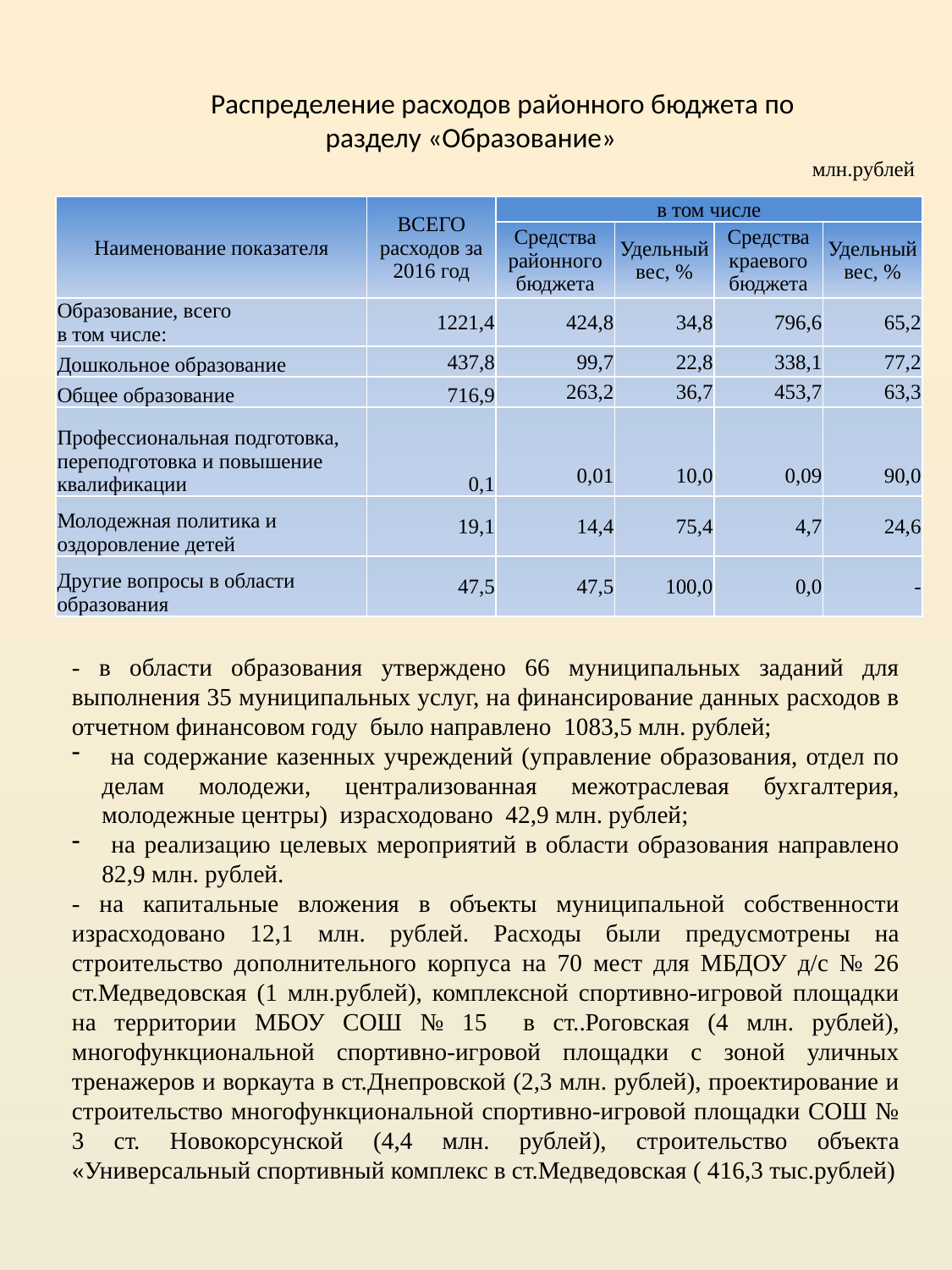

Распределение расходов районного бюджета по разделу «Образование»
млн.рублей
| Наименование показателя | ВСЕГО расходов за 2016 год | в том числе |  |  |  |
| --- | --- | --- | --- | --- | --- |
|  |  | Средства районного бюджета | Удельный вес, % | Средства краевого бюджета | Удельный вес, % |
| Образование, всего в том числе: | 1221,4 | 424,8 | 34,8 | 796,6 | 65,2 |
| Дошкольное образование | 437,8 | 99,7 | 22,8 | 338,1 | 77,2 |
| Общее образование | 716,9 | 263,2 | 36,7 | 453,7 | 63,3 |
| Профессиональная подготовка, переподготовка и повышение квалификации | 0,1 | 0,01 | 10,0 | 0,09 | 90,0 |
| Молодежная политика и оздоровление детей | 19,1 | 14,4 | 75,4 | 4,7 | 24,6 |
| Другие вопросы в области образования | 47,5 | 47,5 | 100,0 | 0,0 | - |
- в области образования утверждено 66 муниципальных заданий для выполнения 35 муниципальных услуг, на финансирование данных расходов в отчетном финансовом году  было направлено  1083,5 млн. рублей;
 на содержание казенных учреждений (управление образования, отдел по делам молодежи, централизованная межотраслевая бухгалтерия, молодежные центры)  израсходовано  42,9 млн. рублей;
 на реализацию целевых мероприятий в области образования направлено 82,9 млн. рублей.
- на капитальные вложения в объекты муниципальной собственности израсходовано 12,1 млн. рублей. Расходы были предусмотрены на строительство дополнительного корпуса на 70 мест для МБДОУ д/с № 26 ст.Медведовская (1 млн.рублей), комплексной спортивно-игровой площадки на территории МБОУ СОШ № 15  в ст..Роговская (4 млн. рублей), многофункциональной спортивно-игровой площадки с зоной уличных тренажеров и воркаута в ст.Днепровской (2,3 млн. рублей), проектирование и строительство многофункциональной спортивно-игровой площадки СОШ № 3 ст. Новокорсунской (4,4 млн. рублей), строительство объекта «Универсальный спортивный комплекс в ст.Медведовская ( 416,3 тыс.рублей)